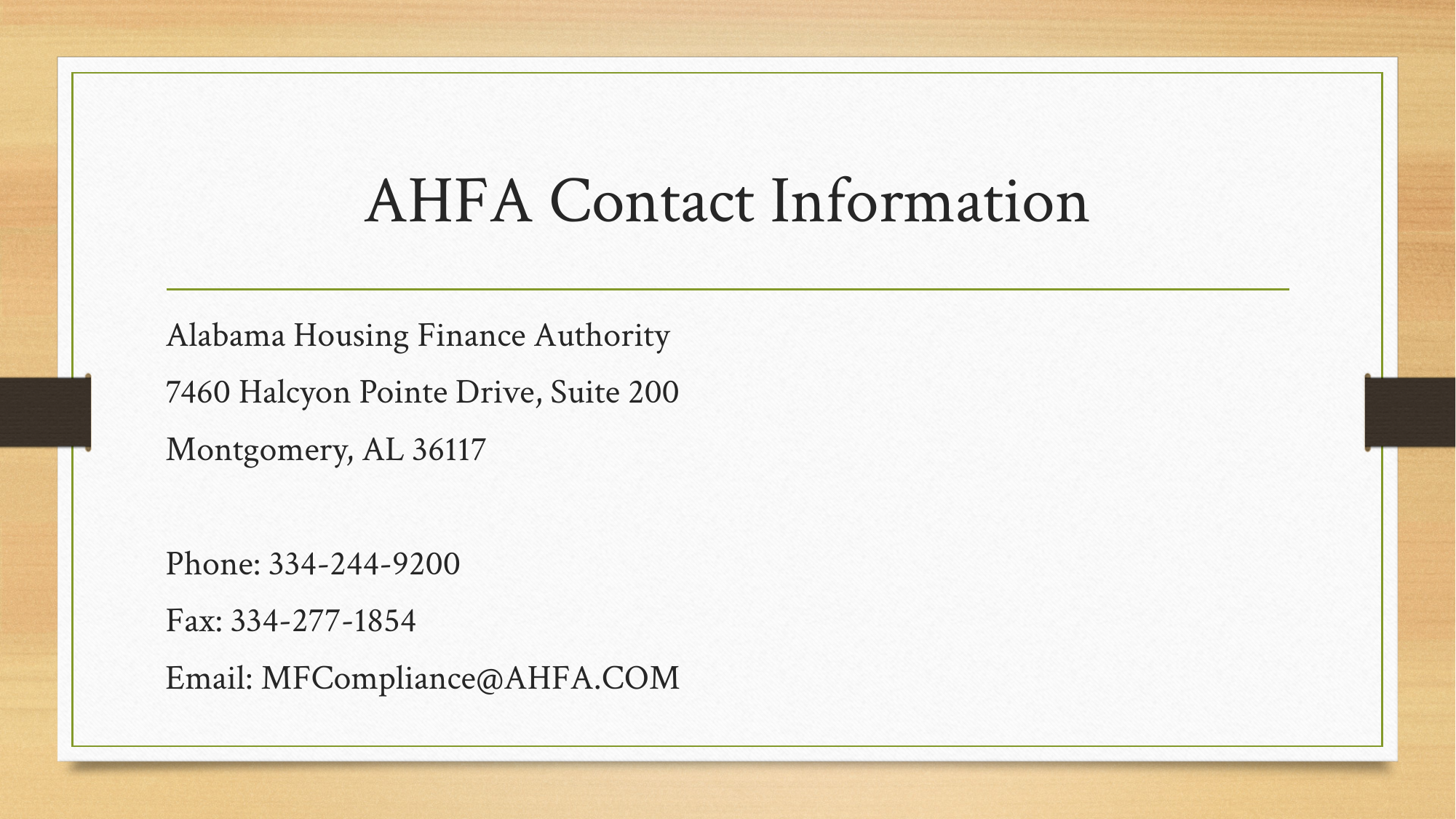

# AHFA Contact Information
Alabama Housing Finance Authority
7460 Halcyon Pointe Drive, Suite 200
Montgomery, AL 36117

Phone: 334-244-9200
Fax: 334-277-1854
Email: MFCompliance@AHFA.COM